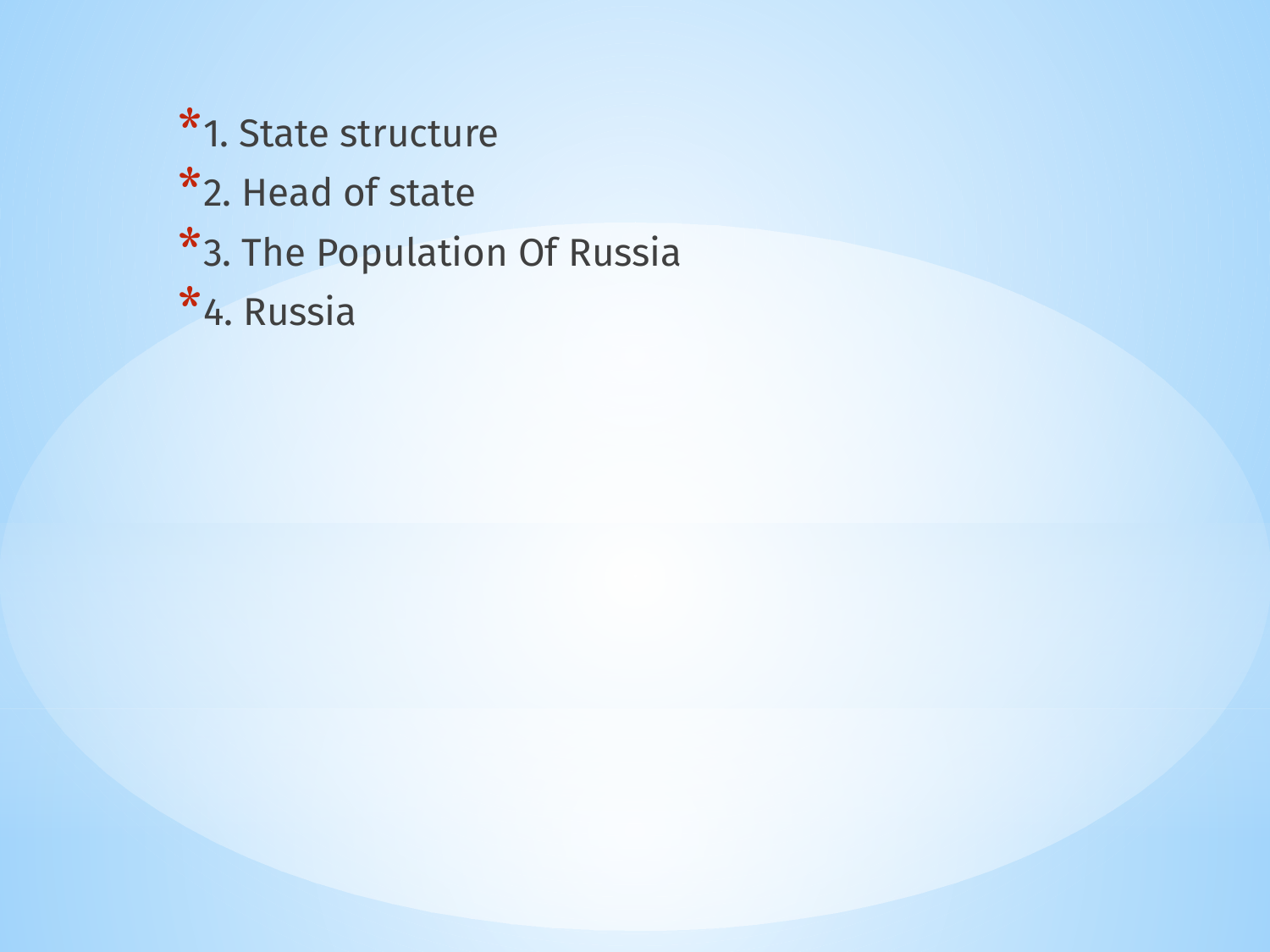

1. State structure
2. Head of state
3. The Population Of Russia
4. Russia
#